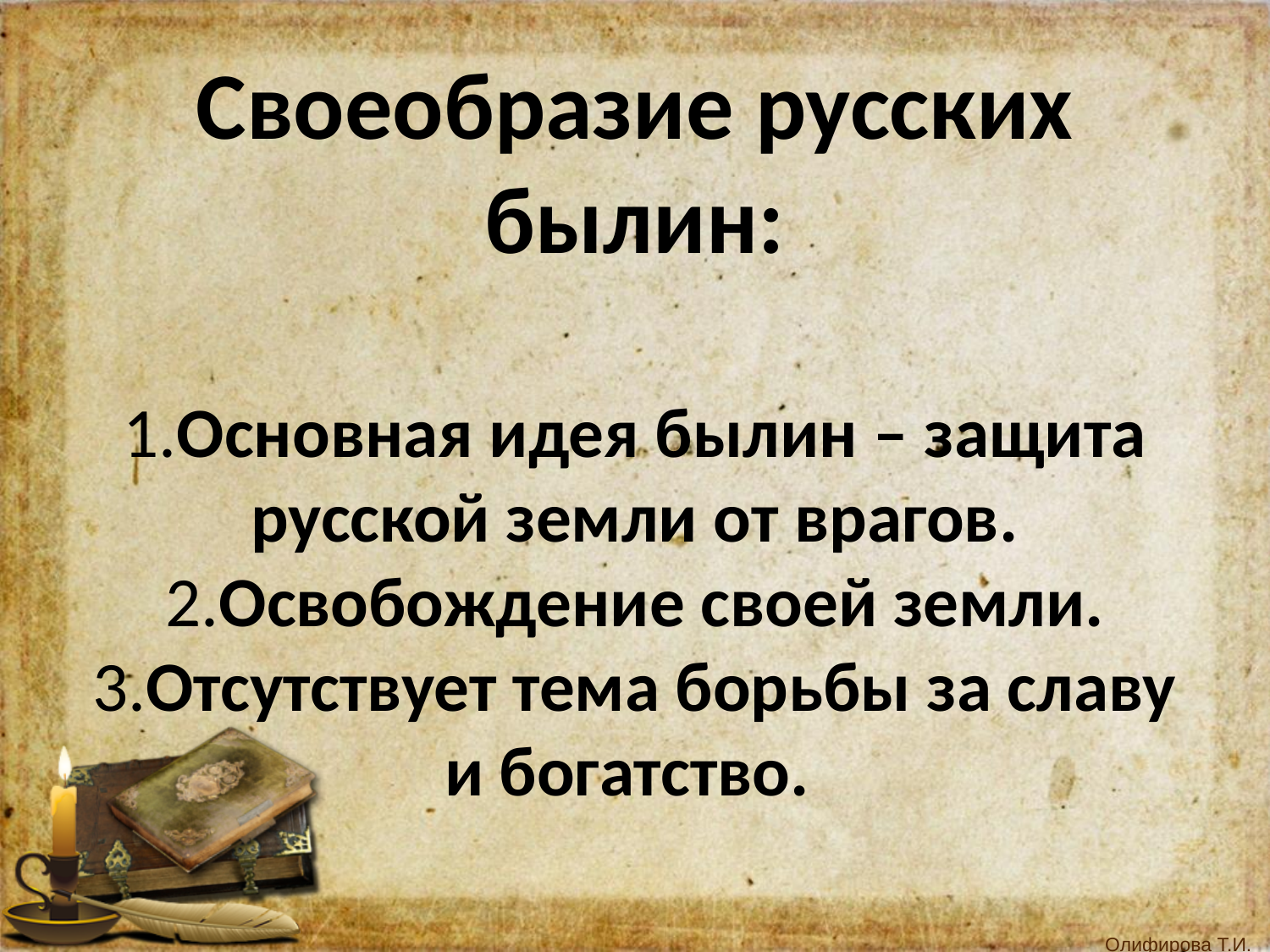

# Своеобразие русских былин: 1.Основная идея былин – защита русской земли от врагов. 2.Освобождение своей земли. 3.Отсутствует тема борьбы за славу и богатство.